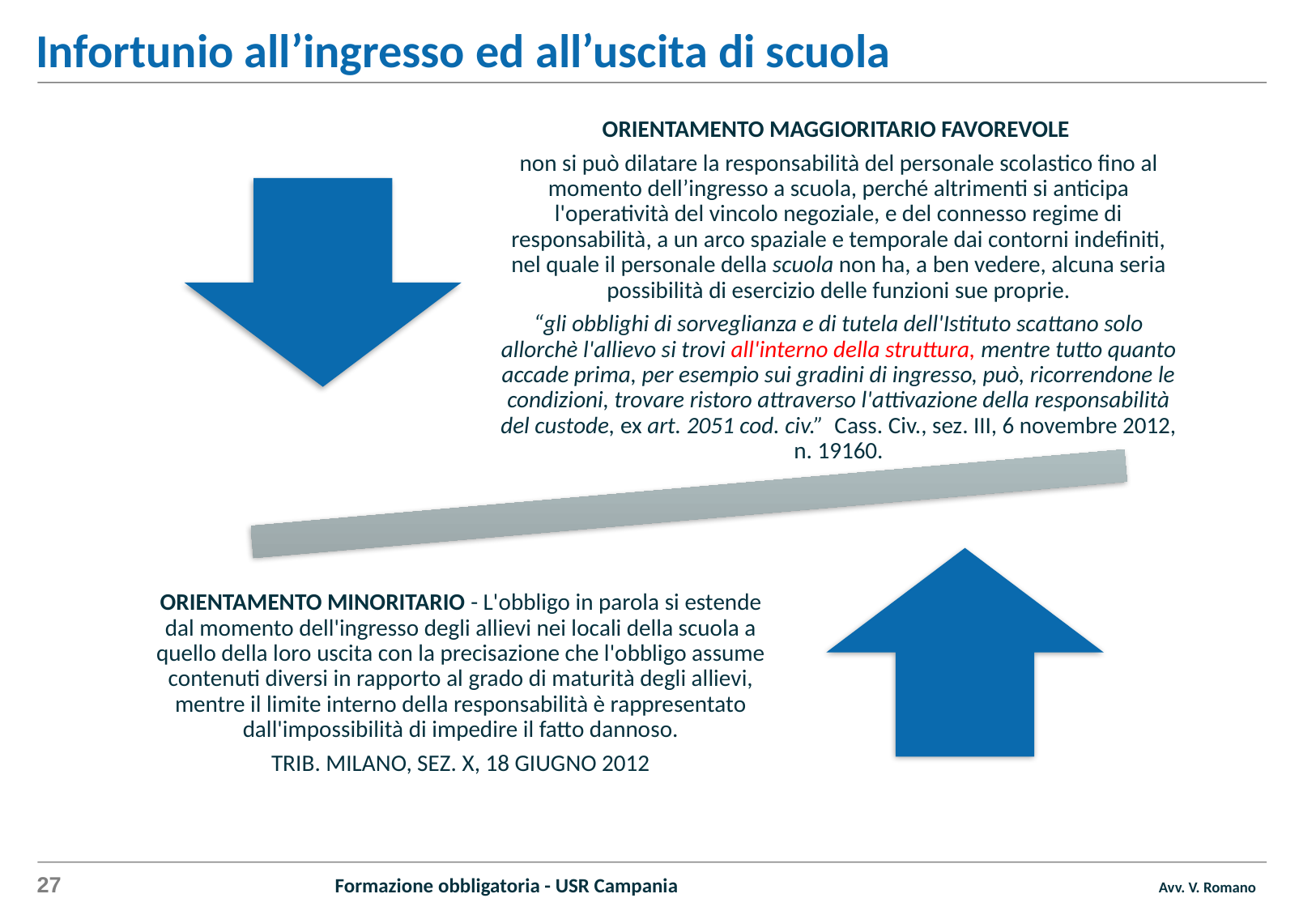

Infortunio all’ingresso ed all’uscita di scuola

ORIENTAMENTO MAGGIORITARIO FAVOREVOLE
non si può dilatare la responsabilità del personale scolastico fino al momento dell’ingresso a scuola, perché altrimenti si anticipa l'operatività del vincolo negoziale, e del connesso regime di responsabilità, a un arco spaziale e temporale dai contorni indefiniti, nel quale il personale della scuola non ha, a ben vedere, alcuna seria possibilità di esercizio delle funzioni sue proprie.
“gli obblighi di sorveglianza e di tutela dell'Istituto scattano solo allorchè l'allievo si trovi all'interno della struttura, mentre tutto quanto accade prima, per esempio sui gradini di ingresso, può, ricorrendone le condizioni, trovare ristoro attraverso l'attivazione della responsabilità del custode, ex art. 2051 cod. civ.”  Cass. Civ., sez. III, 6 novembre 2012, n. 19160.

orientamento minoritario - L'obbligo in parola si estende dal momento dell'ingresso degli allievi nei locali della scuola a quello della loro uscita con la precisazione che l'obbligo assume contenuti diversi in rapporto al grado di maturità degli allievi, mentre il limite interno della responsabilità è rappresentato dall'impossibilità di impedire il fatto dannoso.
trib. milano, sez. x, 18 giugno 2012